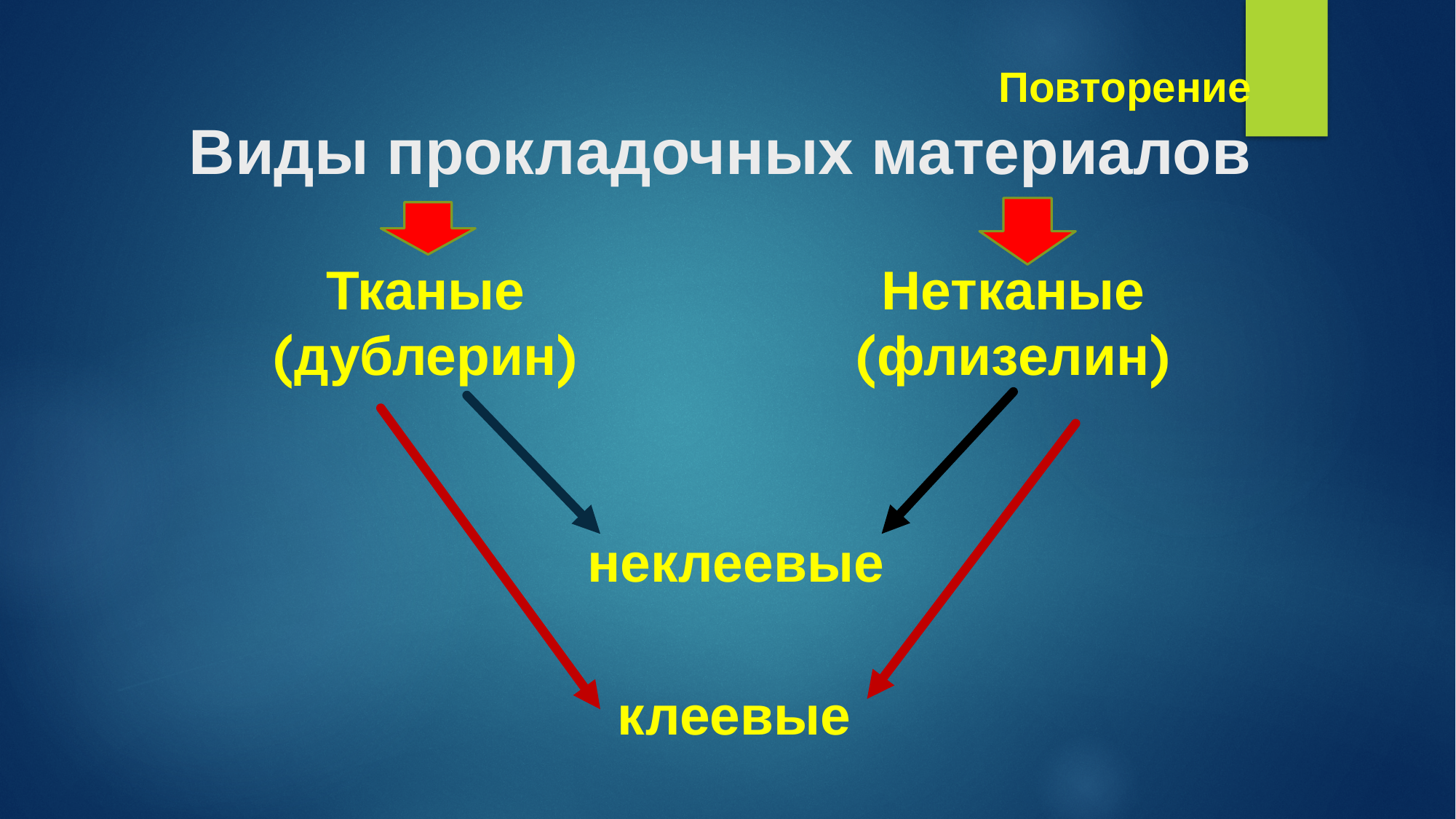

# Повторение Виды прокладочных материалов

Тканые (дублерин)

Нетканые (флизелин)
неклеевые
клеевые